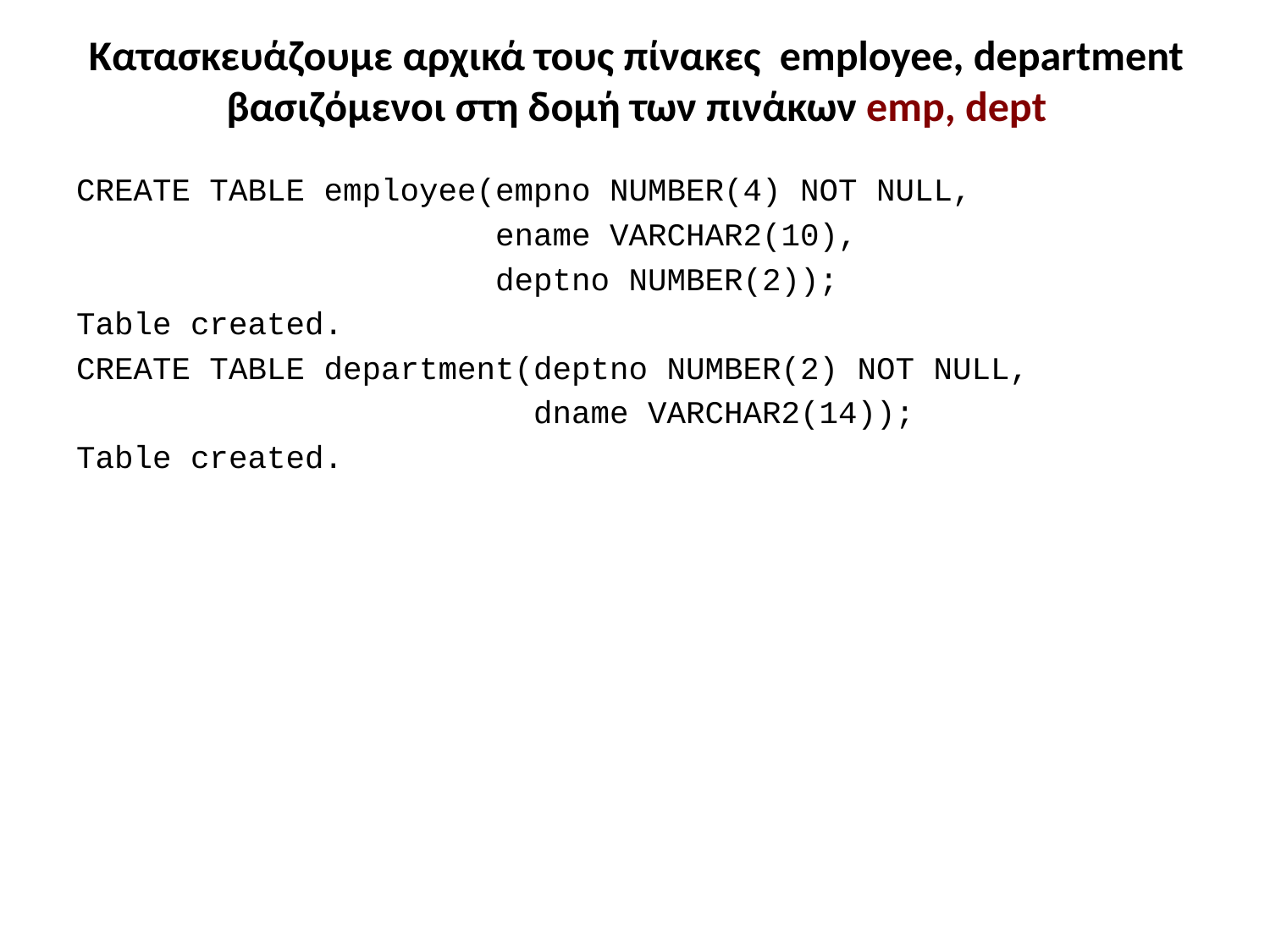

# Κατασκευάζουμε αρχικά τους πίνακες  employee, department βασιζόμενοι στη δομή των πινάκων emp, dept
CREATE TABLE employee(empno NUMBER(4) NOT NULL,
                      ename VARCHAR2(10),
                      deptno NUMBER(2));
Table created.
CREATE TABLE department(deptno NUMBER(2) NOT NULL,
                        dname VARCHAR2(14));
Table created.